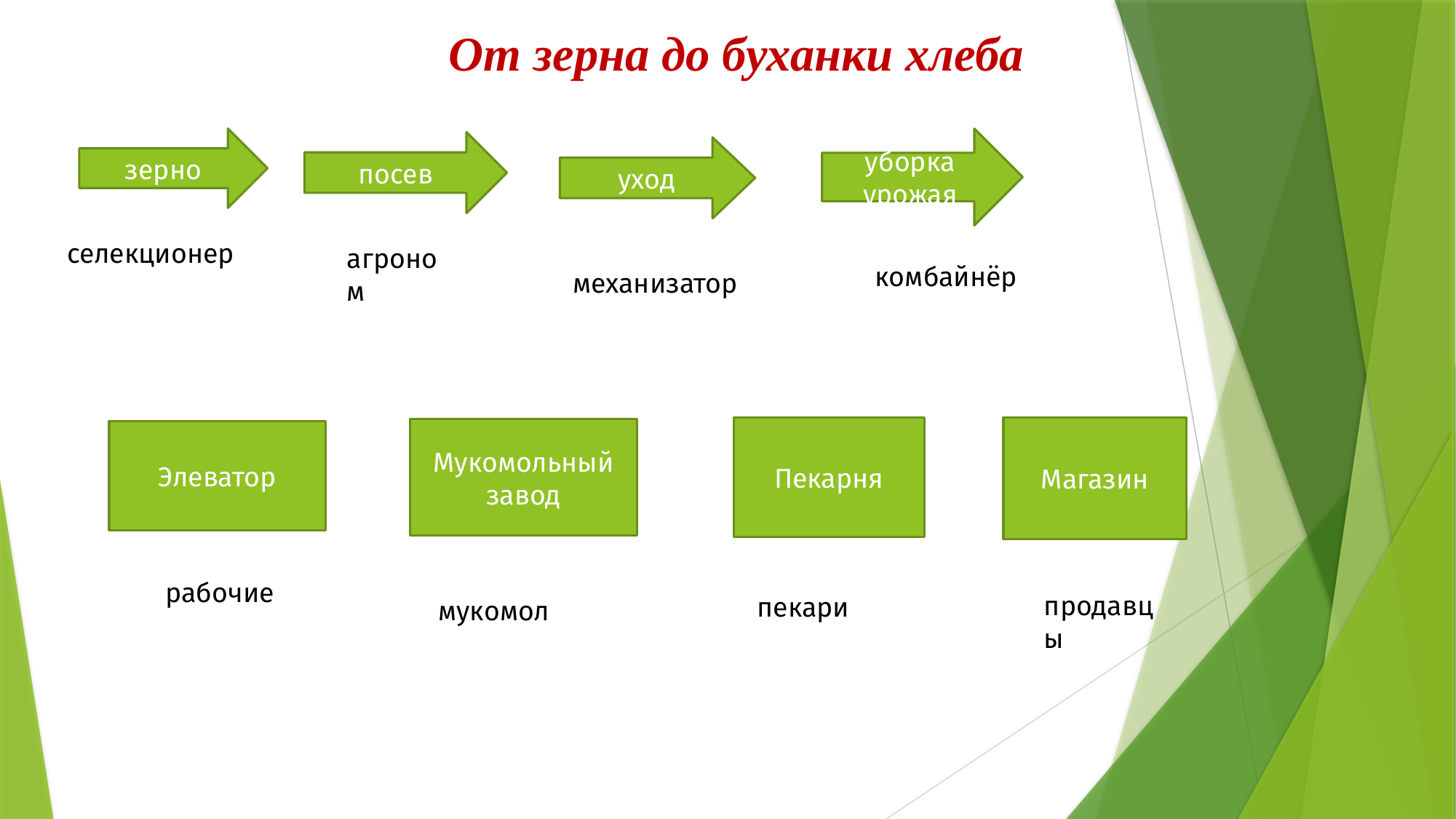

# От зерна до буханки хлеба
зерно
уборка урожая
посев
уход
селекционер
агроном
комбайнёр
механизатор
Пекарня
Магазин
Мукомольный завод
Элеватор

рабочие
продавцы
пекари
мукомол